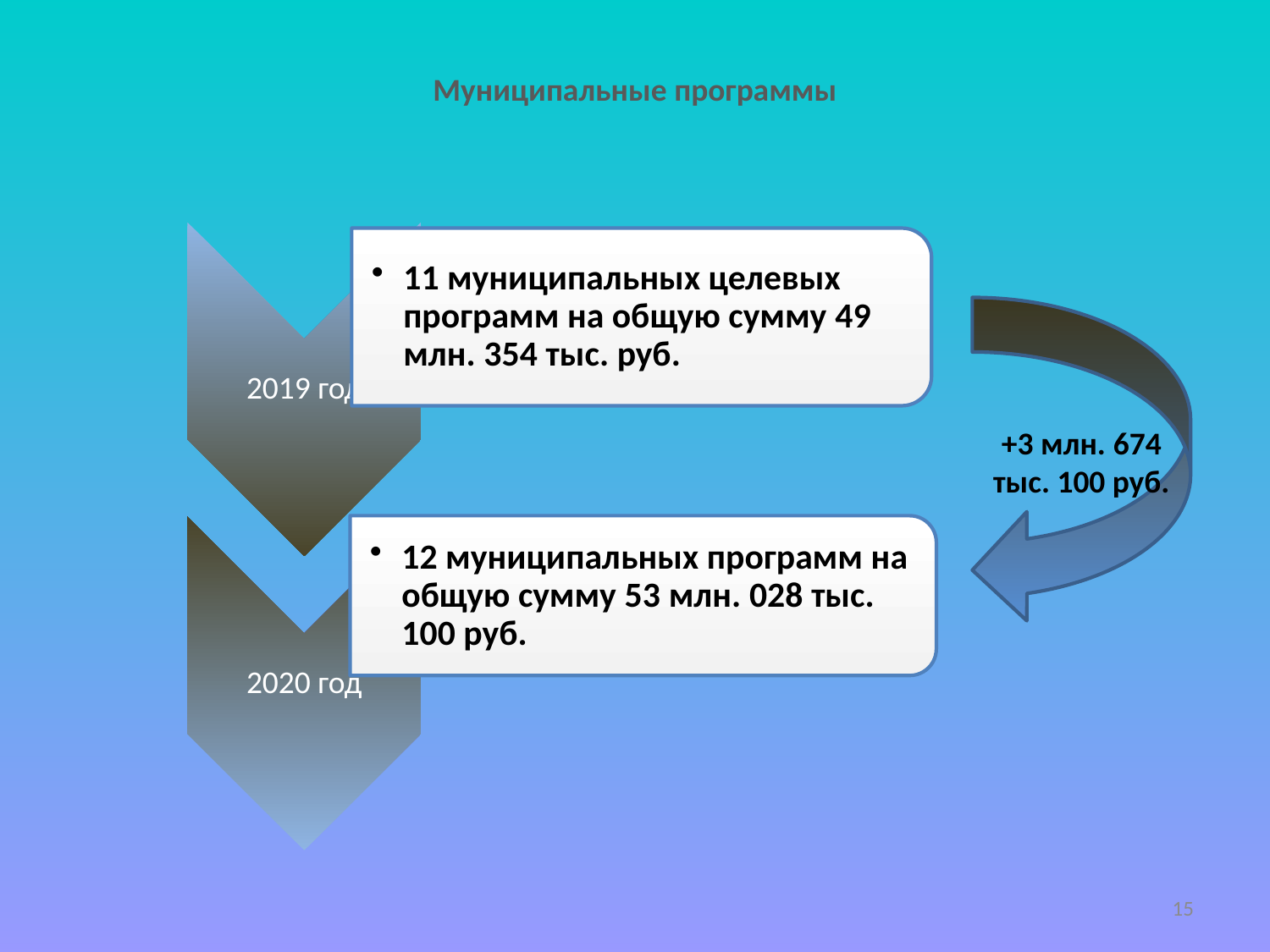

# Муниципальные программы
2019 год
11 муниципальных целевых программ на общую сумму 49 млн. 354 тыс. руб.
2020 год
12 муниципальных программ на общую сумму 53 млн. 028 тыс. 100 руб.
+3 млн. 674 тыс. 100 руб.
15